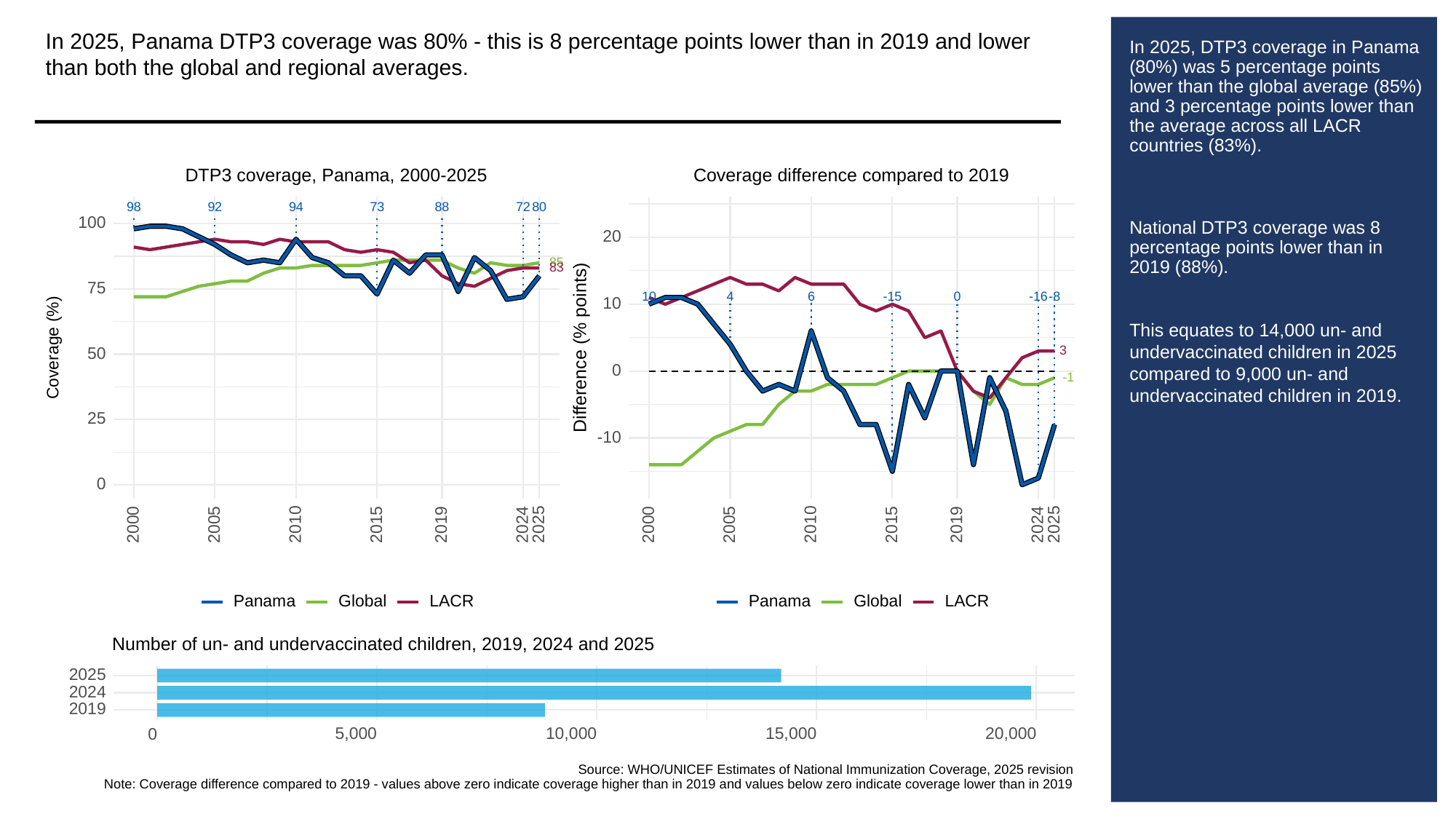

In 2025, Panama DTP3 coverage was 80% - this is 8 percentage points lower than in 2019 and lower than both the global and regional averages.
# In 2025, DTP3 coverage in Panama (80%) was 5 percentage points lower than the global average (85%) and 3 percentage points lower than the average across all LACR countries (83%).

National DTP3 coverage was 8 percentage points lower than in 2019 (88%).

This equates to 14,000 un- and undervaccinated children in 2025 compared to 9,000 un- and undervaccinated children in 2019.

Coverage difference compared to 2019
DTP3 coverage, Panama, 2000-2025

73
98
92
94
88
80
72

100

20

85

83

75

10
6
-15
0
-16
-8
4

10

Difference (% points)
Coverage (%)
3
50

0

-1

25

-10

0

2000
2005
2010
2015
2019
2024
2025
2000
2005
2010
2015
2019
2024
2025
Global
LACR
Global
LACR
Panama
Panama

Number of un- and undervaccinated children, 2019, 2024 and 2025

2025

2024

2019

5,000
10,000
15,000
20,000
0
Source: WHO/UNICEF Estimates of National Immunization Coverage, 2025 revision
Note: Coverage difference compared to 2019 - values above zero indicate coverage higher than in 2019 and values below zero indicate coverage lower than in 2019